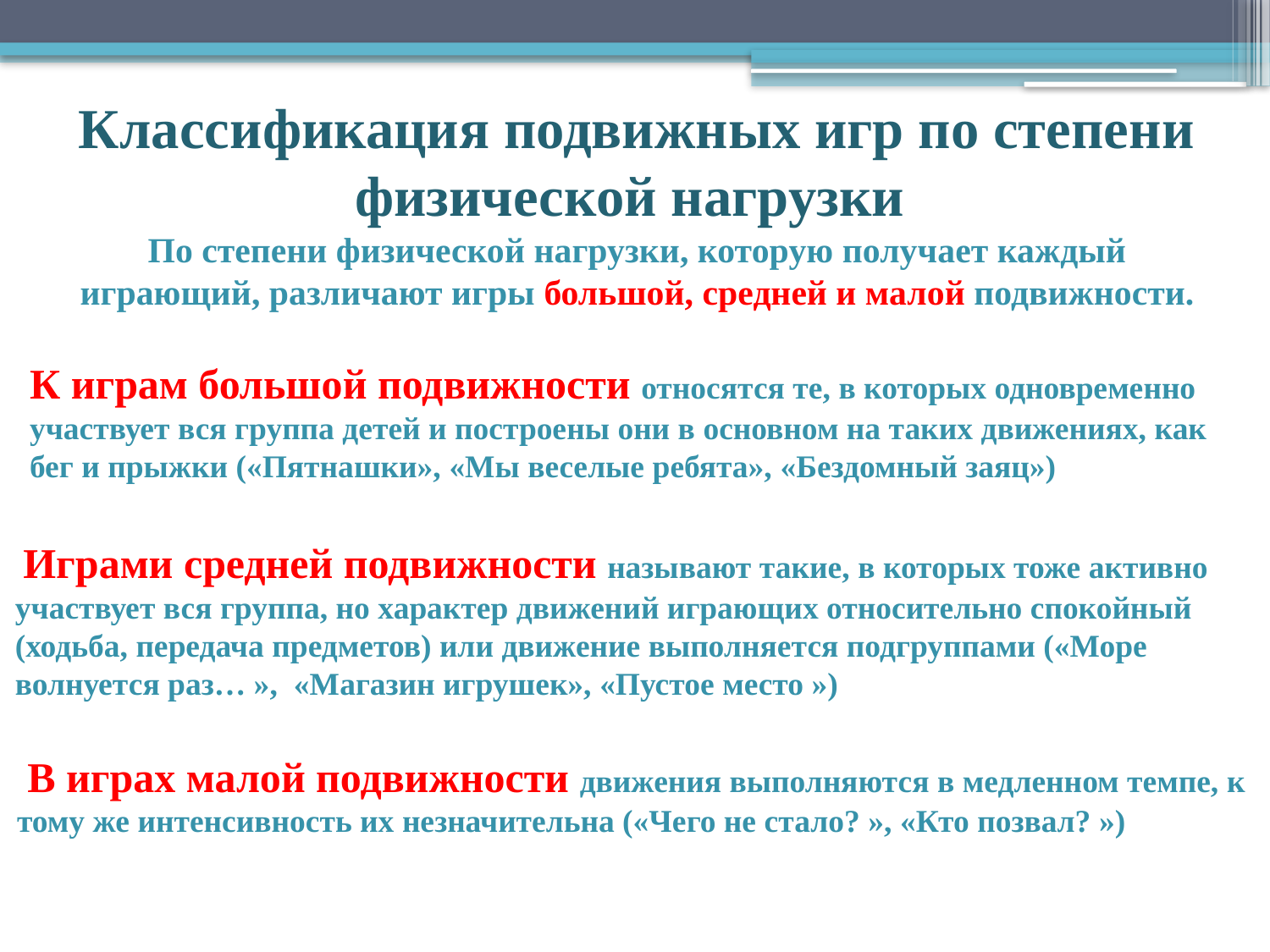

Классификация подвижных игр по степени физической нагрузки
По степени физической нагрузки, которую получает каждый играющий, различают игры большой, средней и малой подвижности.
К играм большой подвижности относятся те, в которых одновременно участвует вся группа детей и построены они в основном на таких движениях, как бег и прыжки («Пятнашки», «Мы веселые ребята», «Бездомный заяц»)
 Играми средней подвижности называют такие, в которых тоже активно участвует вся группа, но характер движений играющих относительно спокойный (ходьба, передача предметов) или движение выполняется подгруппами («Море волнуется раз… »,  «Магазин игрушек», «Пустое место »)
 В играх малой подвижности движения выполняются в медленном темпе, к тому же интенсивность их незначительна («Чего не стало? », «Кто позвал? »)